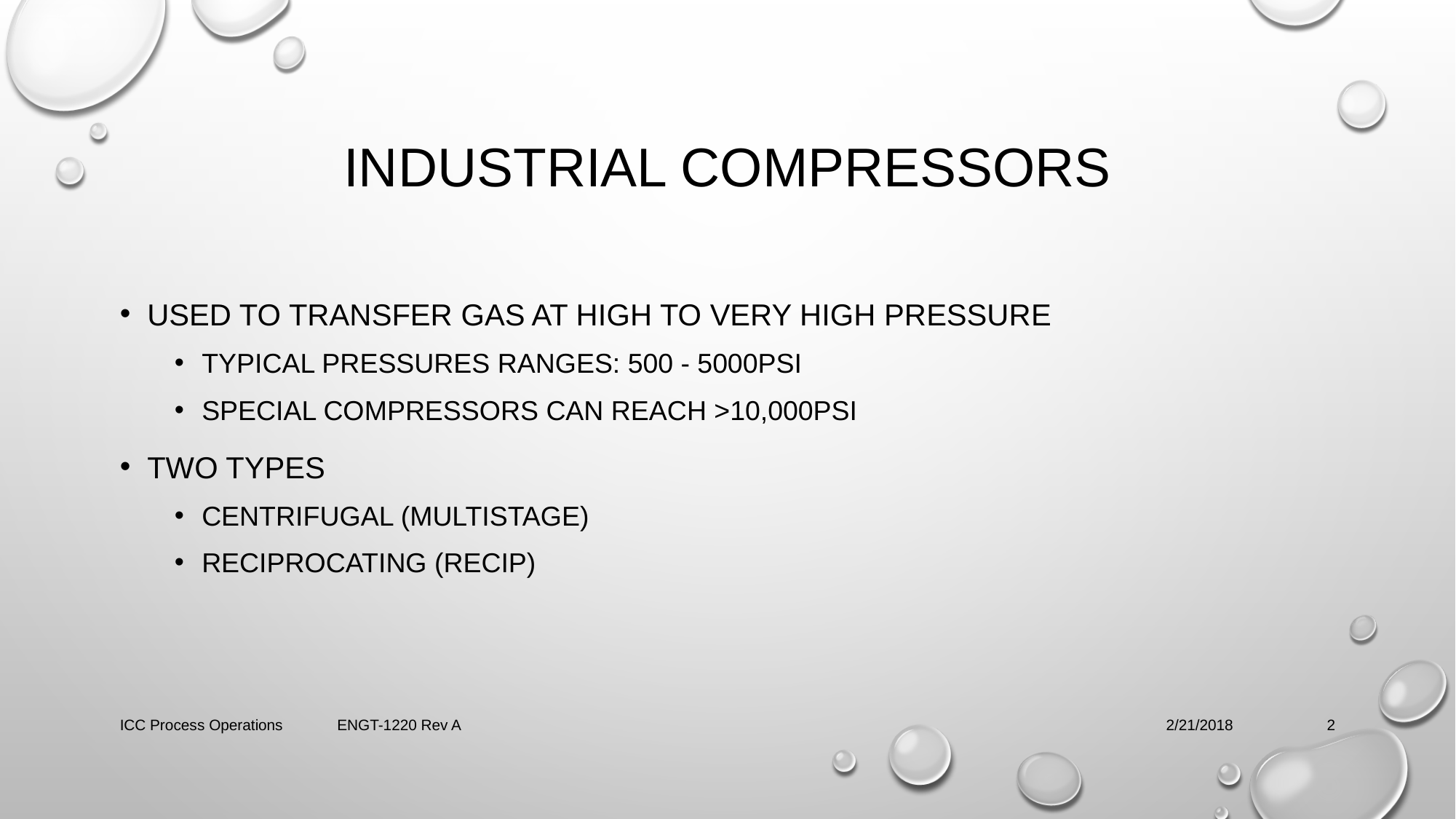

# Industrial Compressors
Used to transfer gas at high to very high pressure
Typical pressures ranges: 500 - 5000psi
Special compressors can reach >10,000psi
Two types
Centrifugal (Multistage)
Reciprocating (recip)
ICC Process Operations             ENGT-1220 Rev A
2/21/2018
2